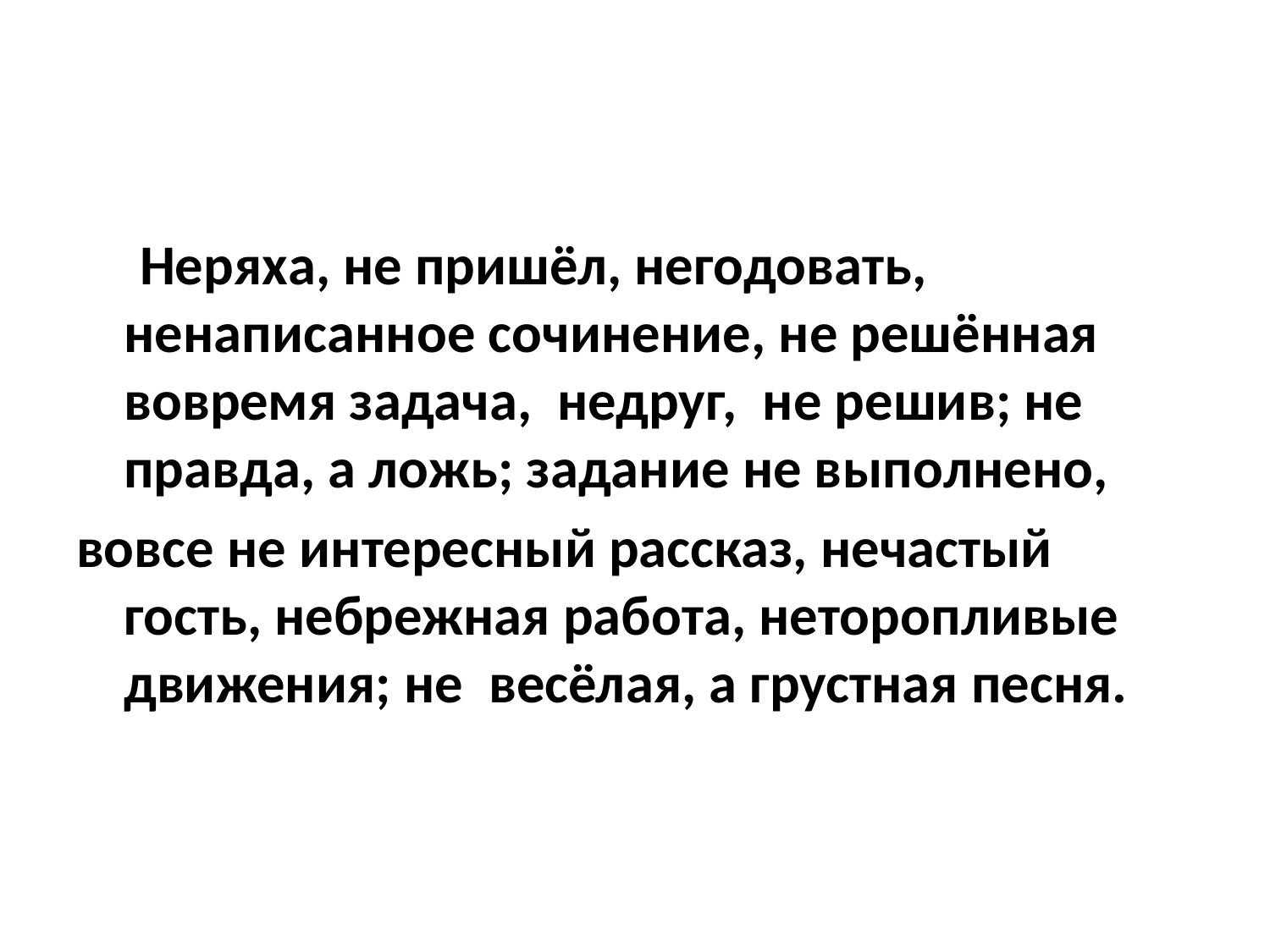

#
     Неряха, не пришёл, негодовать, ненаписанное сочинение, не решённая вовремя задача,  недруг,  не решив; не правда, а ложь; задание не выполнено,
вовсе не интересный рассказ, нечастый гость, небрежная работа, неторопливые движения; не  весёлая, а грустная песня.